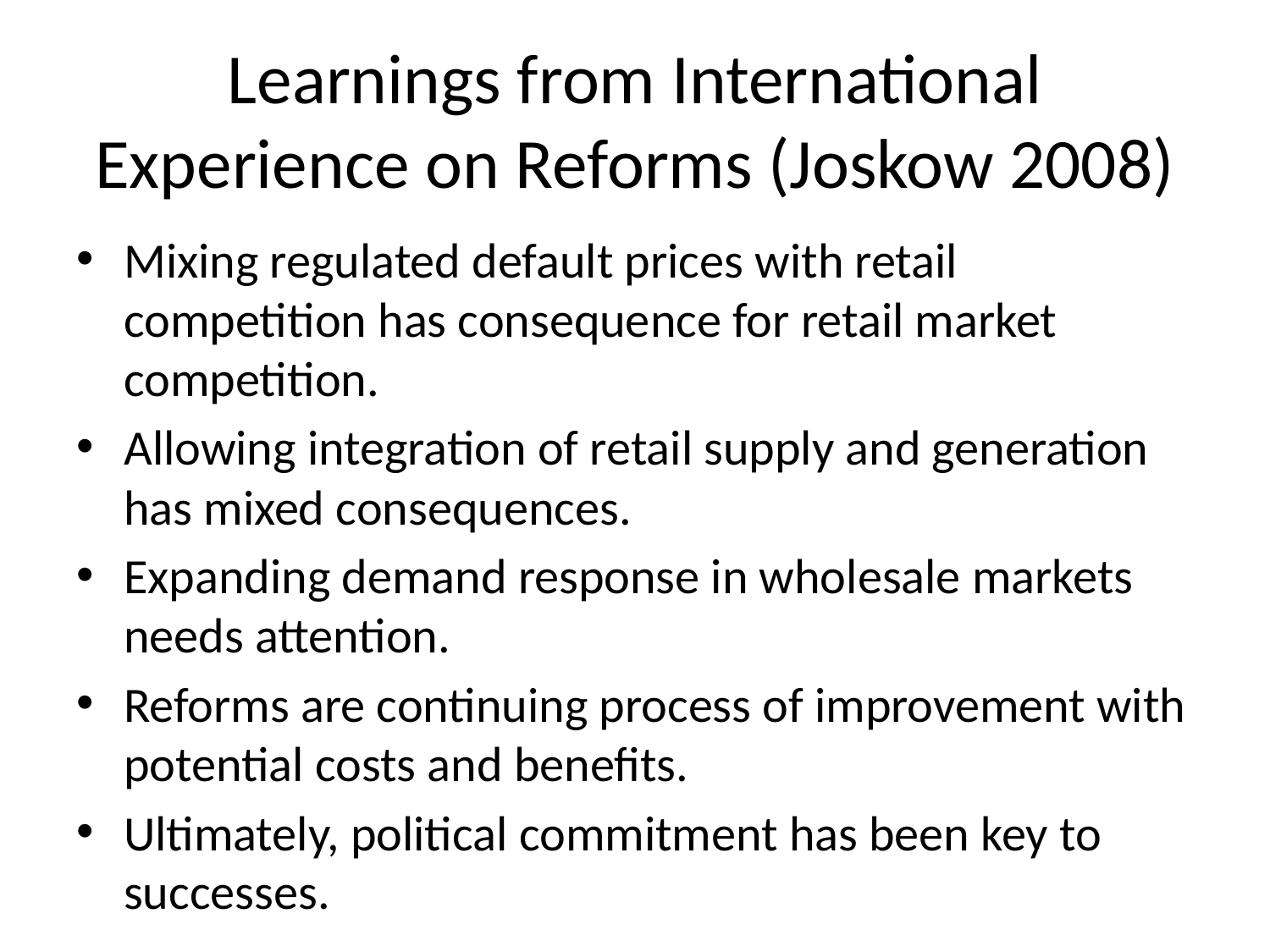

# Learnings from International Experience on Reforms (Joskow 2008)
Mixing regulated default prices with retail competition has consequence for retail market competition.
Allowing integration of retail supply and generation has mixed consequences.
Expanding demand response in wholesale markets needs attention.
Reforms are continuing process of improvement with potential costs and benefits.
Ultimately, political commitment has been key to successes.